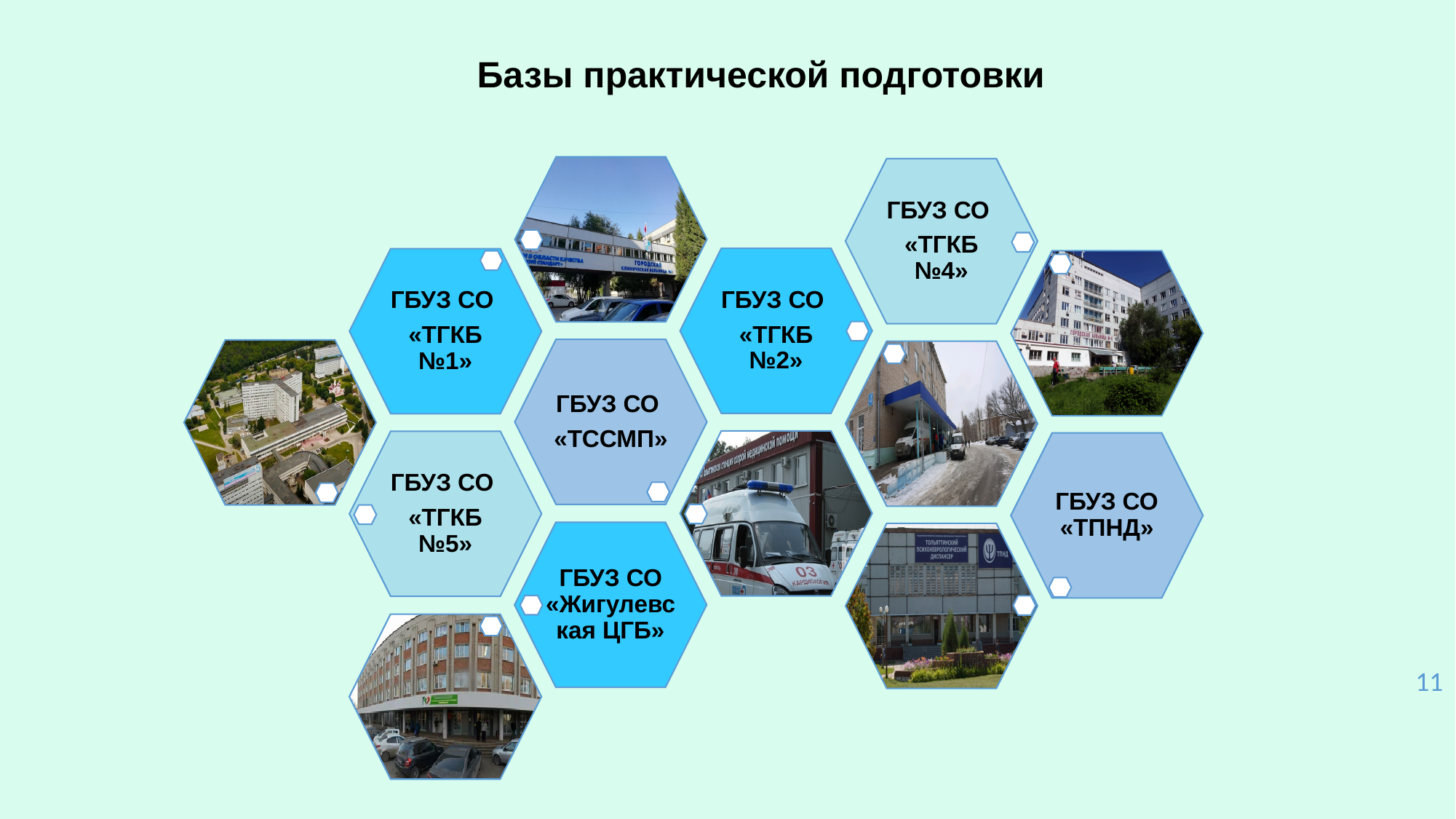

Базы практической подготовки
ГБУЗ СО
«ТГКБ №5»
ГБУЗ СО
«ТССМП»
ГБУЗ СО
«ТГКБ №1»
ГБУЗ СО
«ТГКБ №2»
ГБУЗ СО
«ТГКБ №4»
ГБУЗ СО «ТПНД»
ГБУЗ СО «Жигулевская ЦГБ»
11